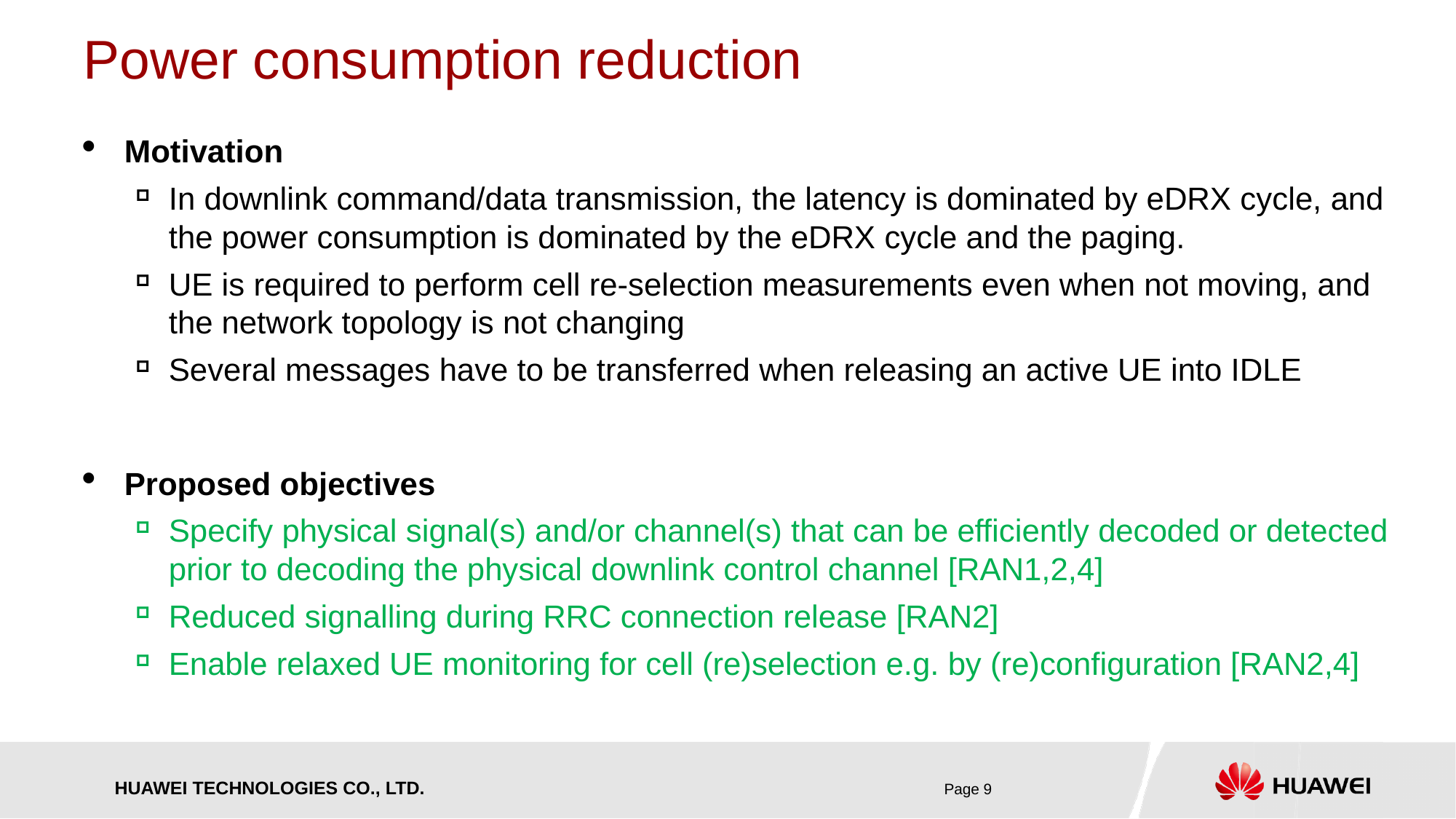

# Power consumption reduction
Motivation
In downlink command/data transmission, the latency is dominated by eDRX cycle, and the power consumption is dominated by the eDRX cycle and the paging.
UE is required to perform cell re-selection measurements even when not moving, and the network topology is not changing
Several messages have to be transferred when releasing an active UE into IDLE

Proposed objectives
Specify physical signal(s) and/or channel(s) that can be efficiently decoded or detected prior to decoding the physical downlink control channel [RAN1,2,4]
Reduced signalling during RRC connection release [RAN2]
Enable relaxed UE monitoring for cell (re)selection e.g. by (re)configuration [RAN2,4]